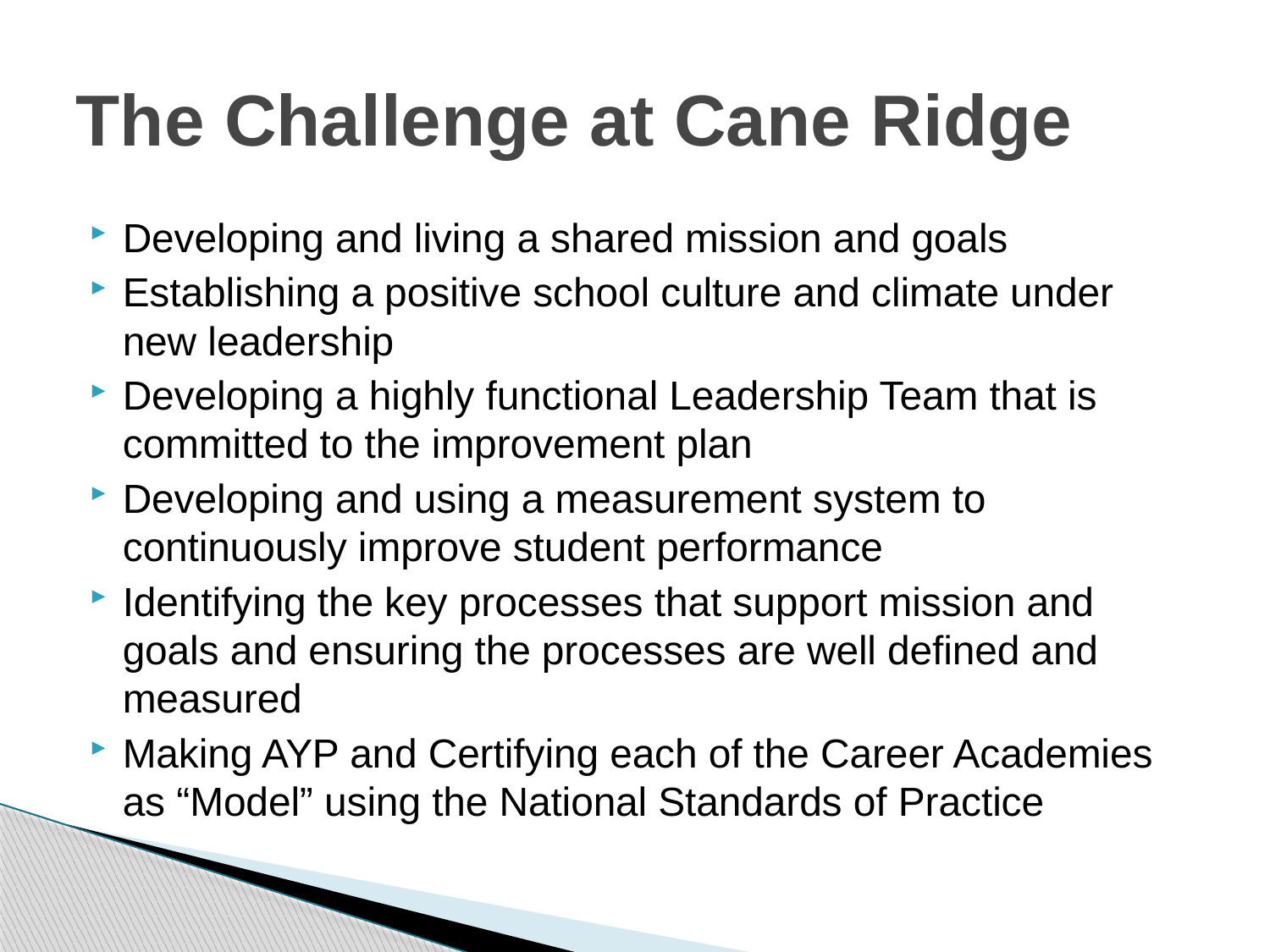

# The Challenge at Cane Ridge
Developing and living a shared mission and goals
Establishing a positive school culture and climate under new leadership
Developing a highly functional Leadership Team that is committed to the improvement plan
Developing and using a measurement system to continuously improve student performance
Identifying the key processes that support mission and goals and ensuring the processes are well defined and measured
Making AYP and Certifying each of the Career Academies as “Model” using the National Standards of Practice